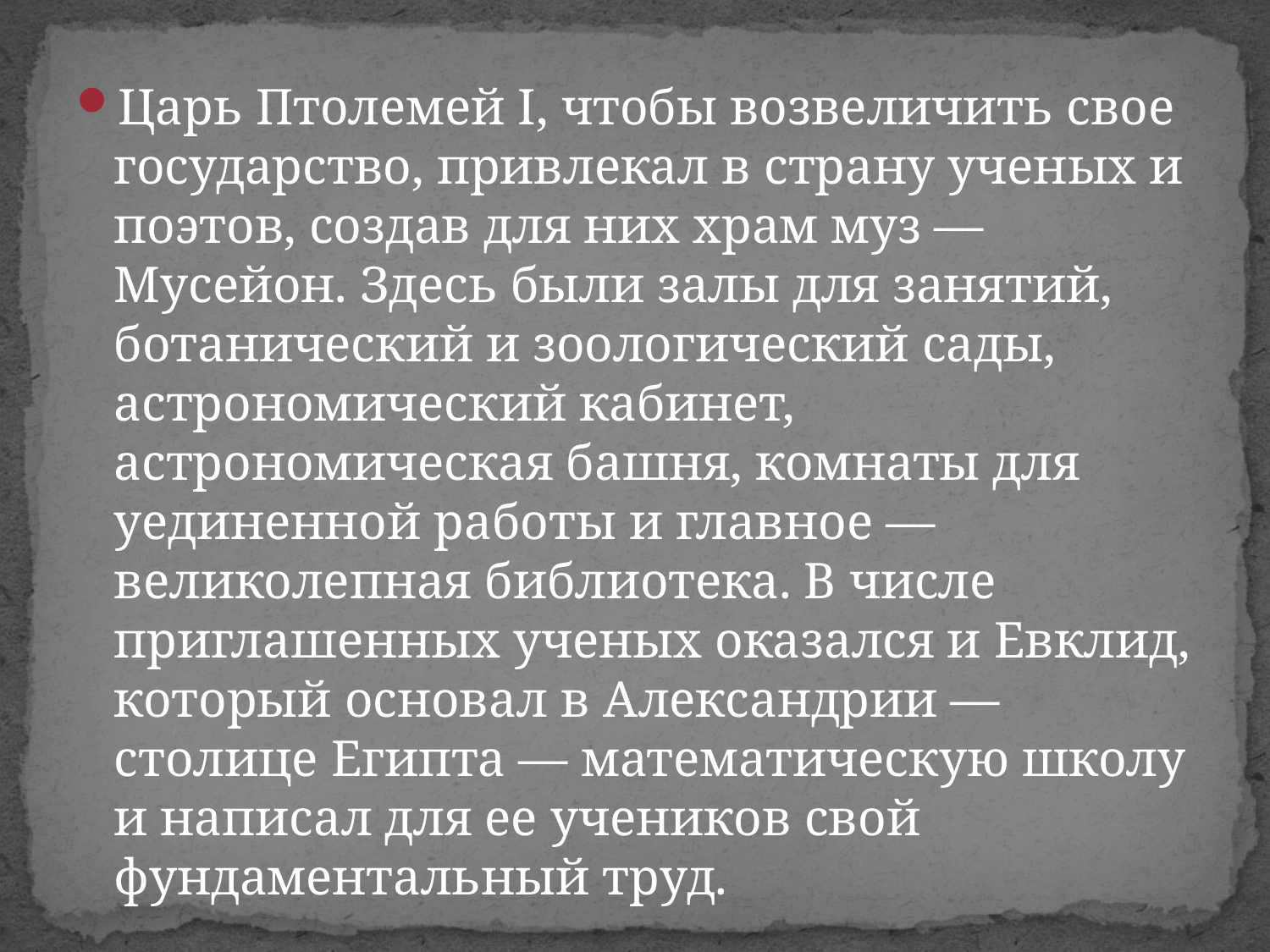

Царь Птолемей I, чтобы возвеличить свое государство, привлекал в страну ученых и поэтов, создав для них храм муз — Мусейон. Здесь были залы для занятий, ботанический и зоологический сады, астрономический кабинет, астрономическая башня, комнаты для уединенной работы и главное — великолепная библиотека. В числе приглашенных ученых оказался и Евклид, который основал в Александрии — столице Египта — математическую школу и написал для ее учеников свой фундаментальный труд.